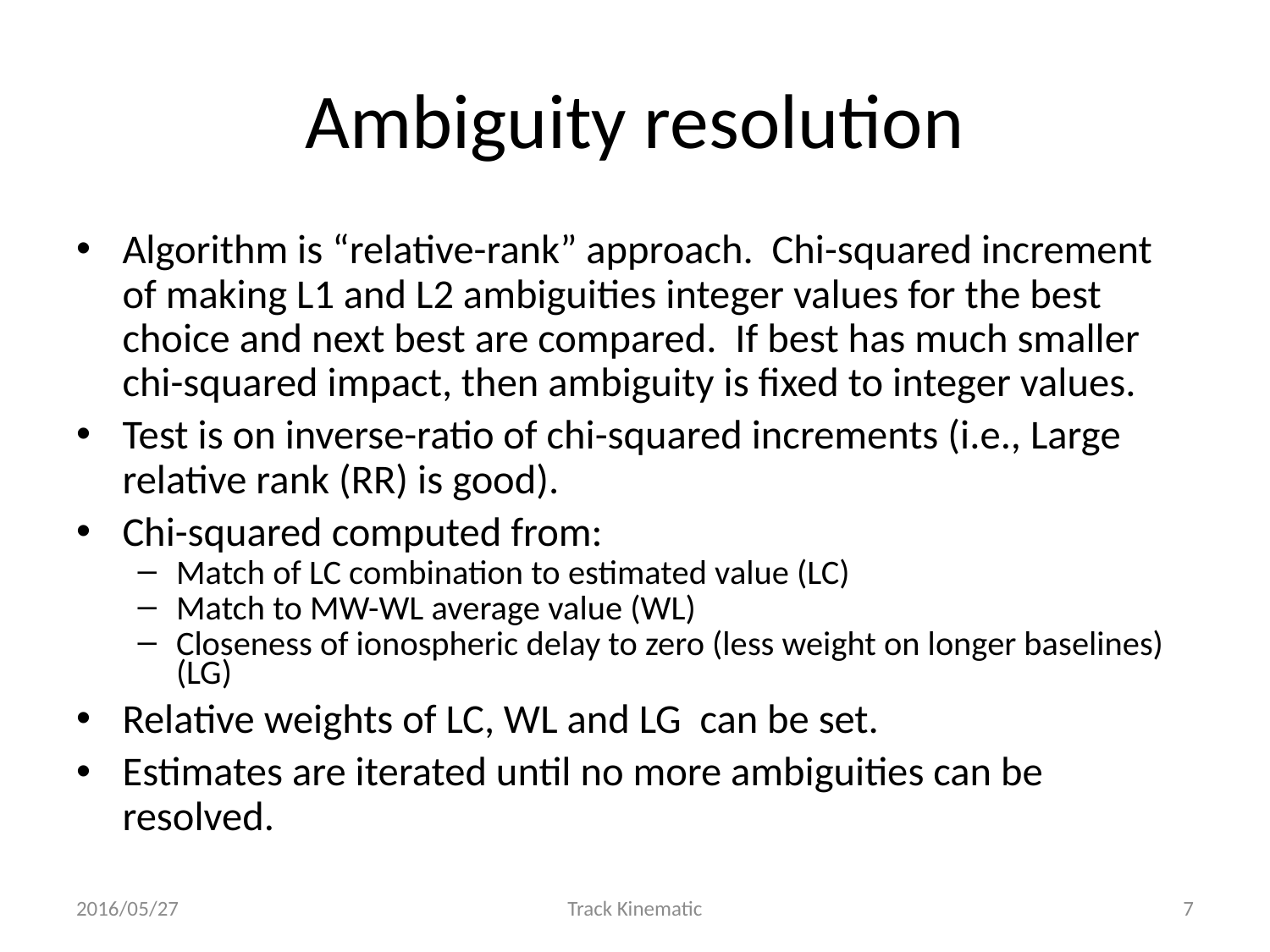

# Ambiguity resolution
Algorithm is “relative-rank” approach.  Chi-squared increment of making L1 and L2 ambiguities integer values for the best choice and next best are compared.  If best has much smaller chi-squared impact, then ambiguity is fixed to integer values.
Test is on inverse-ratio of chi-squared increments (i.e., Large relative rank (RR) is good).
Chi-squared computed from:
Match of LC combination to estimated value (LC)
Match to MW-WL average value (WL)
Closeness of ionospheric delay to zero (less weight on longer baselines) (LG)
Relative weights of LC, WL and LG  can be set.
Estimates are iterated until no more ambiguities can be resolved.
2016/05/27
Track Kinematic
7